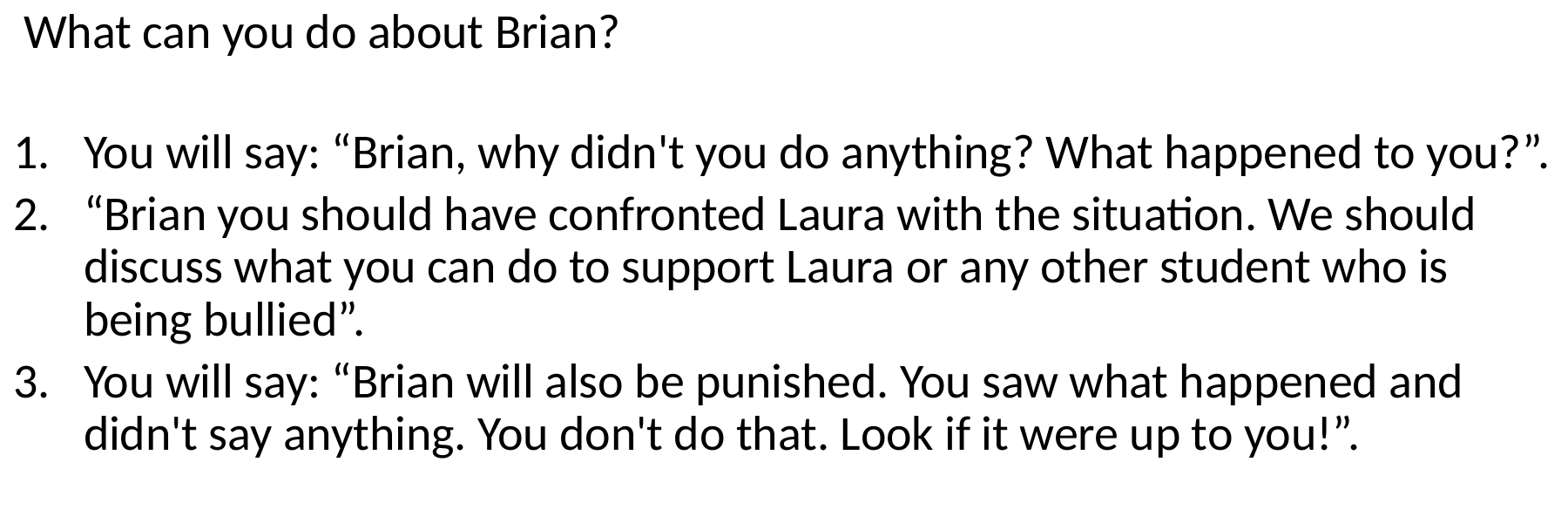

What can you do about Brian?
You will say: “Brian, why didn't you do anything? What happened to you?”.
“Brian you should have confronted Laura with the situation. We should discuss what you can do to support Laura or any other student who is being bullied”.
You will say: “Brian will also be punished. You saw what happened and didn't say anything. You don't do that. Look if it were up to you!”.